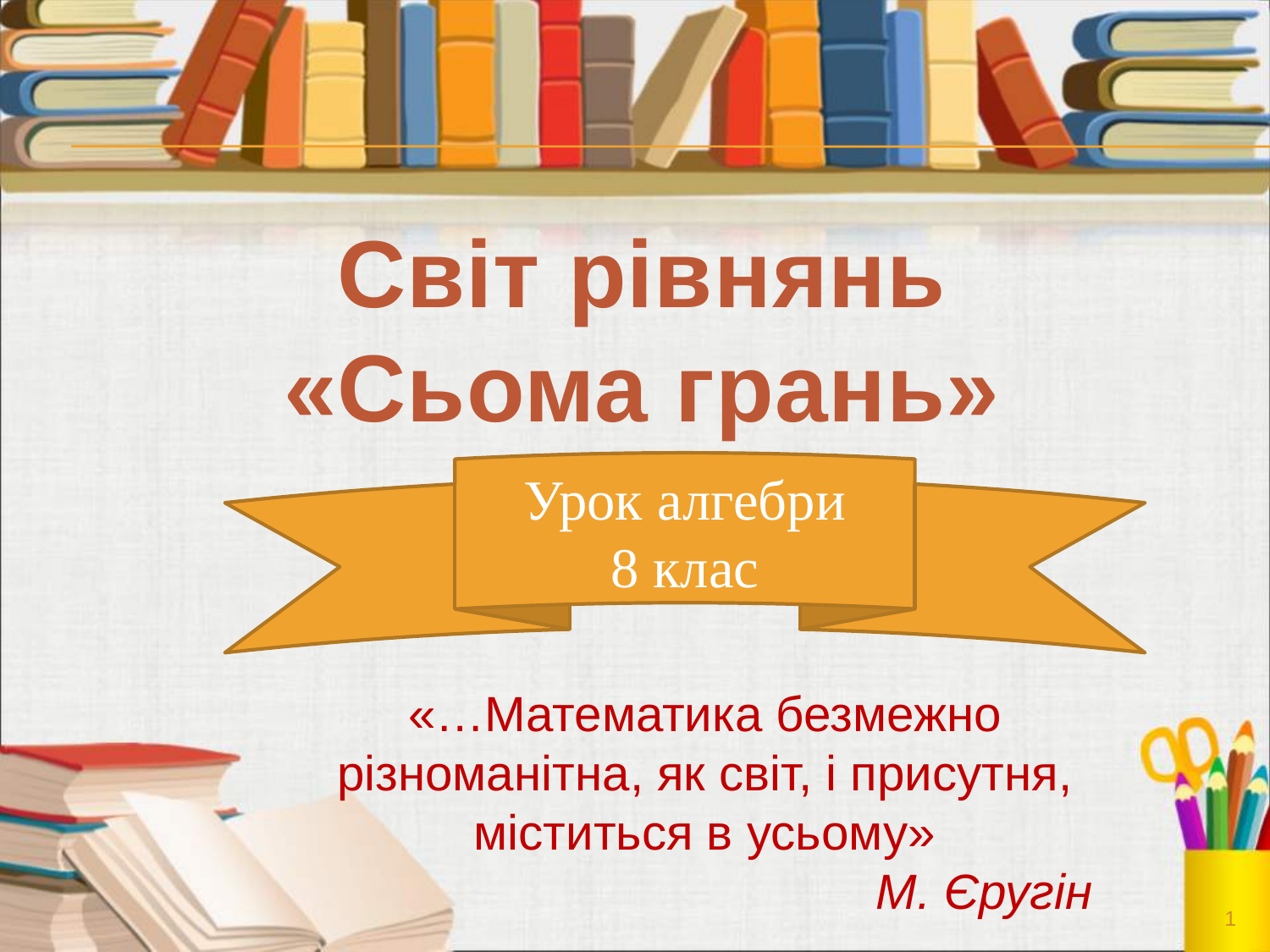

Світ рівнянь
«Сьома грань»
Урок алгебри
8 клас
«…Математика безмежно різноманітна, як світ, і присутня, міститься в усьому»
М. Єругін
1